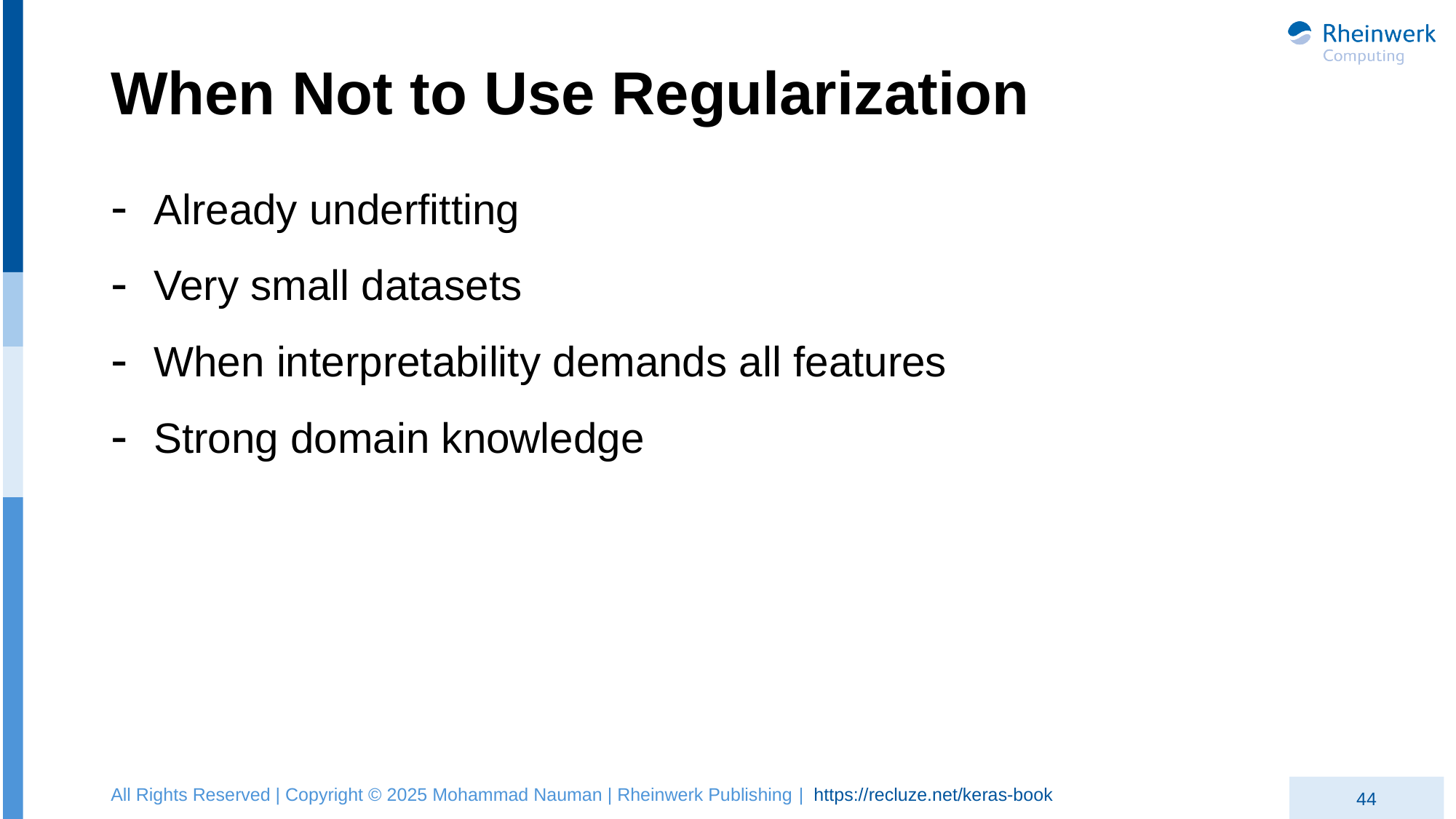

# When Not to Use Regularization
Already underfitting
Very small datasets
When interpretability demands all features
Strong domain knowledge